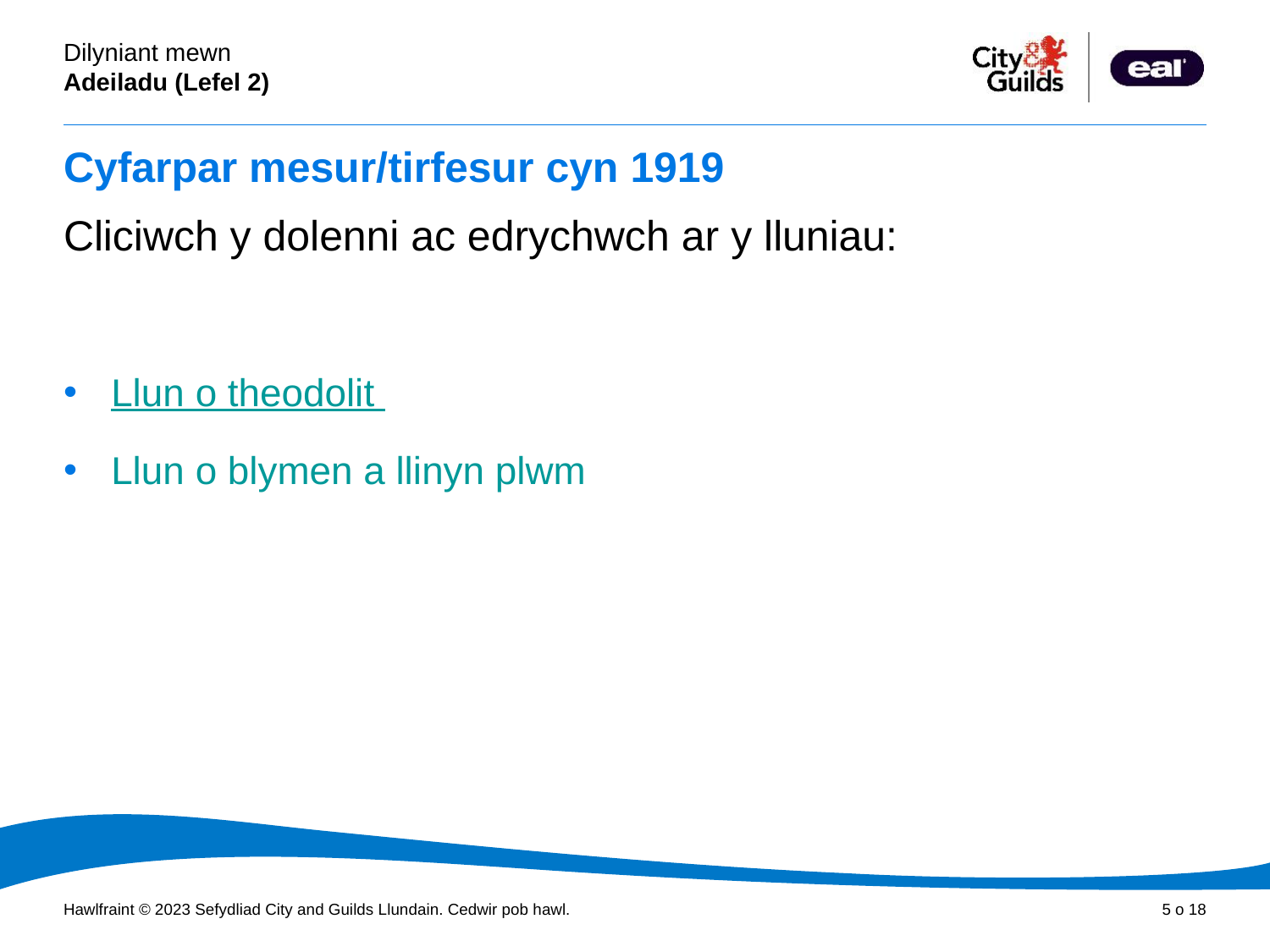

# Cyfarpar mesur/tirfesur cyn 1919
Cliciwch y dolenni ac edrychwch ar y lluniau:

Llun o theodolit
Llun o blymen a llinyn plwm